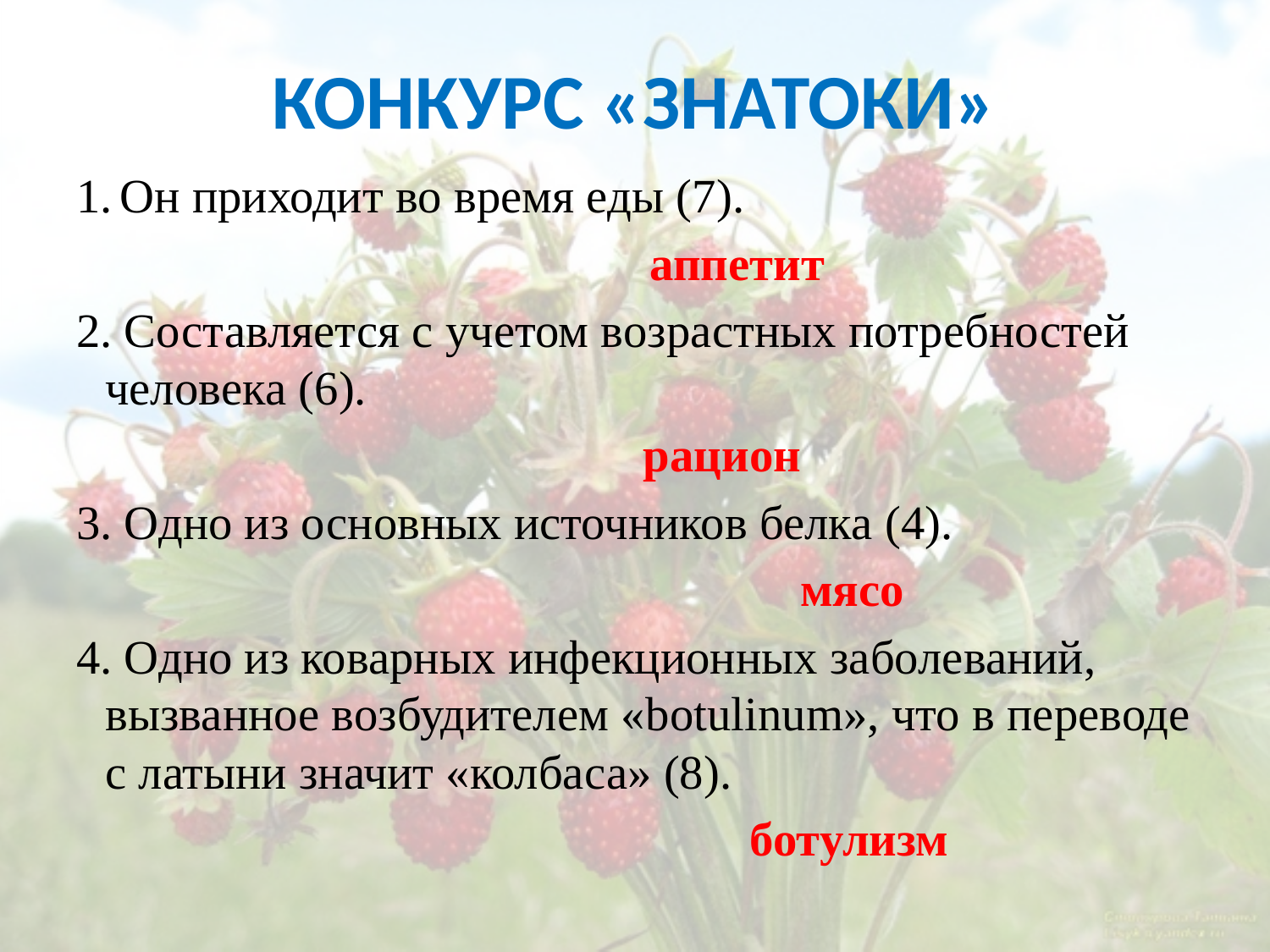

# КОНКУРС «ЗНАТОКИ»
Он приходит во время еды (7).
                                                               аппетит
2. Составляется с учетом возрастных потребностей человека (6).
                                               рацион
3. Одно из основных источников белка (4).
                                                            мясо
4. Одно из коварных инфекционных заболеваний, вызванное возбудителем «botulinum», что в переводе с латыни значит «колбаса» (8).
                                                                          ботулизм